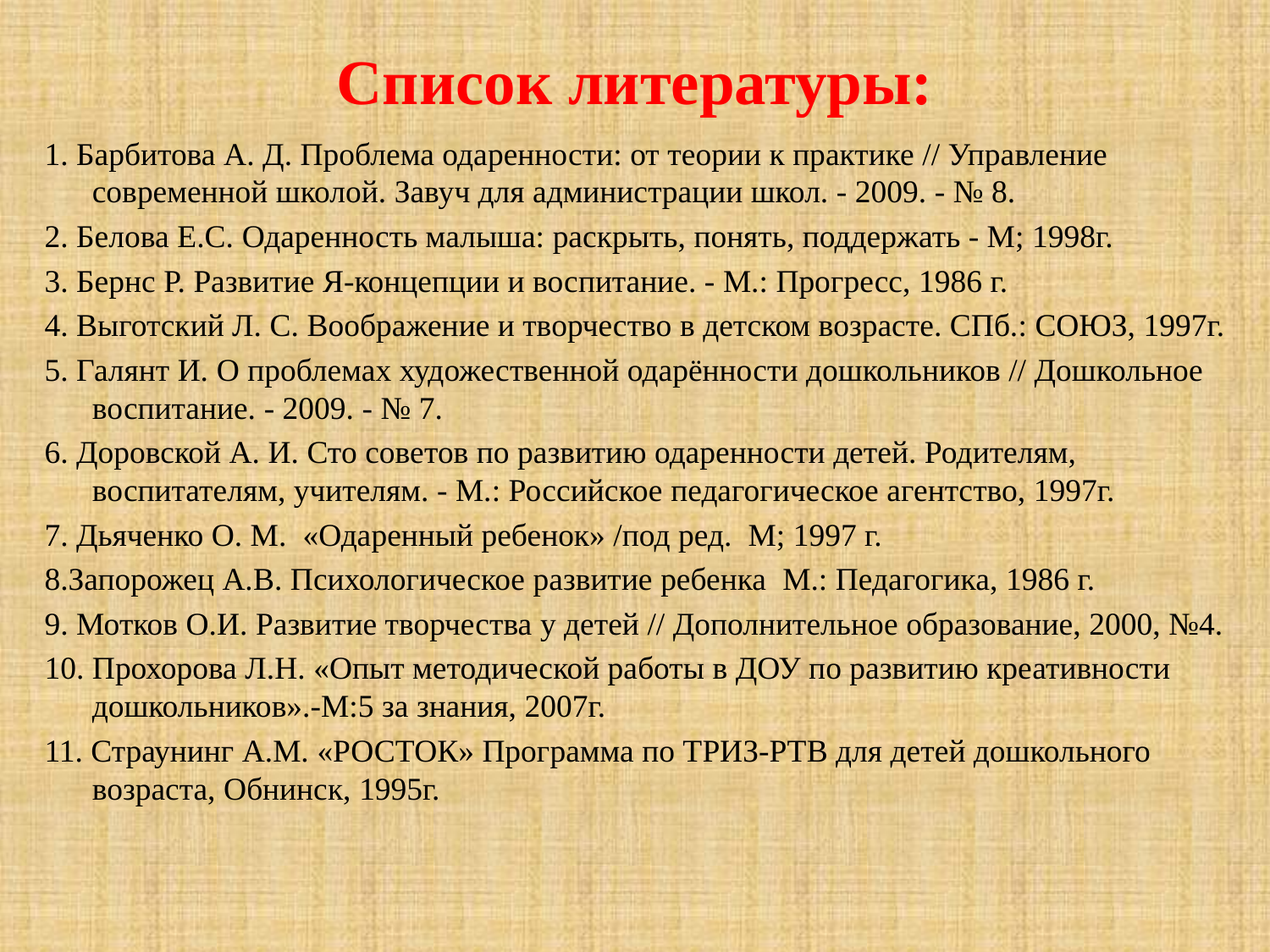

# Список литературы:
1. Барбитова А. Д. Проблема одаренности: от теории к практике // Управление современной школой. Завуч для администрации школ. - 2009. - № 8.
2. Белова Е.С. Одаренность малыша: раскрыть, понять, поддержать - М; 1998г.
3. Бернс Р. Развитие Я-концепции и воспитание. - М.: Прогресс, 1986 г.
4. Выготский Л. С. Воображение и творчество в детском возрасте. СПб.: СОЮЗ, 1997г.
5. Галянт И. О проблемах художественной одарённости дошкольников // Дошкольное воспитание. - 2009. - № 7.
6. Доровской А. И. Сто советов по развитию одаренности детей. Родителям, воспитателям, учителям. - М.: Российское педагогическое агентство, 1997г.
7. Дьяченко О. М.  «Одаренный ребенок» /под ред.  М; 1997 г.
8.Запорожец А.В. Психологическое развитие ребенка  М.: Педагогика, 1986 г.
9. Мотков О.И. Развитие творчества у детей // Дополнительное образование, 2000, №4.
10. Прохорова Л.Н. «Опыт методической работы в ДОУ по развитию креативности  дошкольников».-М:5 за знания, 2007г.
11. Страунинг А.М. «РОСТОК» Программа по ТРИЗ-РТВ для детей дошкольного возраста, Обнинск, 1995г.